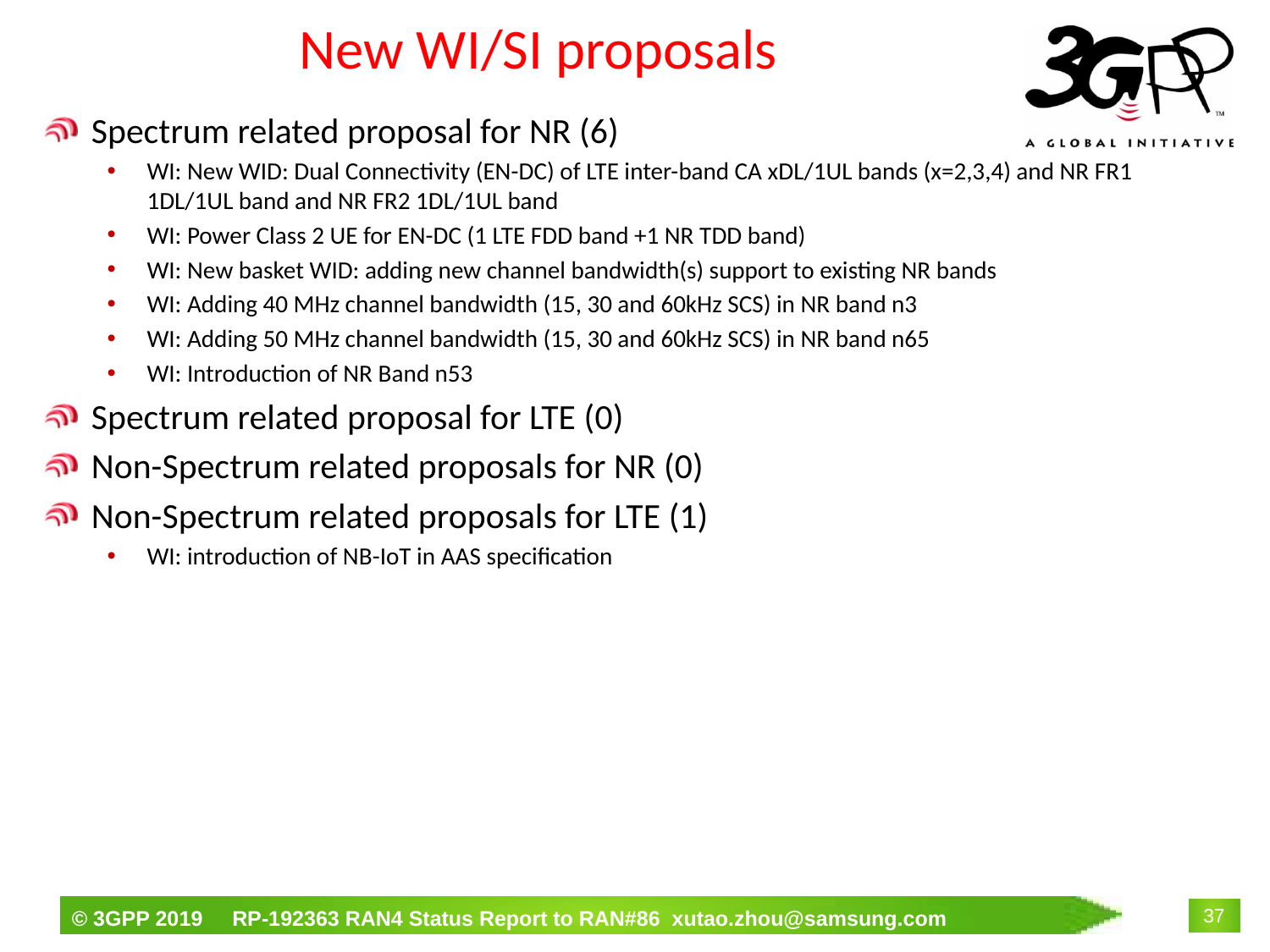

# New WI/SI proposals
Spectrum related proposal for NR (6)
WI: New WID: Dual Connectivity (EN-DC) of LTE inter-band CA xDL/1UL bands (x=2,3,4) and NR FR1 1DL/1UL band and NR FR2 1DL/1UL band
WI: Power Class 2 UE for EN-DC (1 LTE FDD band +1 NR TDD band)
WI: New basket WID: adding new channel bandwidth(s) support to existing NR bands
WI: Adding 40 MHz channel bandwidth (15, 30 and 60kHz SCS) in NR band n3
WI: Adding 50 MHz channel bandwidth (15, 30 and 60kHz SCS) in NR band n65
WI: Introduction of NR Band n53
Spectrum related proposal for LTE (0)
Non-Spectrum related proposals for NR (0)
Non-Spectrum related proposals for LTE (1)
WI: introduction of NB-IoT in AAS specification